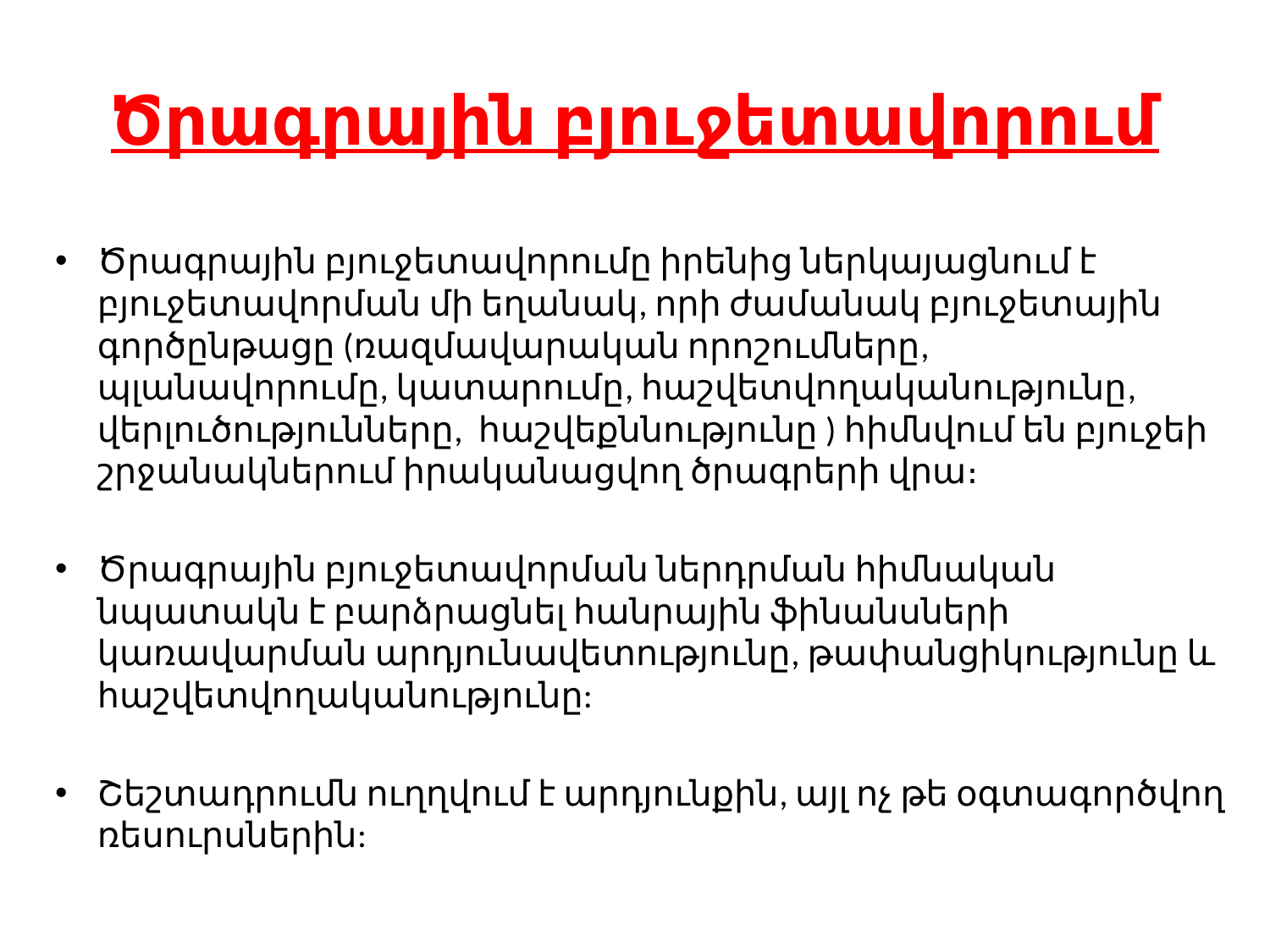

# Ծրագրային բյուջետավորում
Ծրագրային բյուջետավորումը իրենից ներկայացնում է բյուջետավորման մի եղանակ, որի ժամանակ բյուջետային գործընթացը (ռազմավարական որոշումները, պլանավորումը, կատարումը, հաշվետվողականությունը, վերլուծությունները,  հաշվեքննությունը ) հիմնվում են բյուջեի շրջանակներում իրականացվող ծրագրերի վրա։

Ծրագրային բյուջետավորման ներդրման հիմնական նպատակն է բարձրացնել հանրային ֆինանսների կառավարման արդյունավետությունը, թափանցիկությունը և  հաշվետվողականությունը:

Շեշտադրումն ուղղվում է արդյունքին, այլ ոչ թե օգտագործվող ռեսուրսներին: